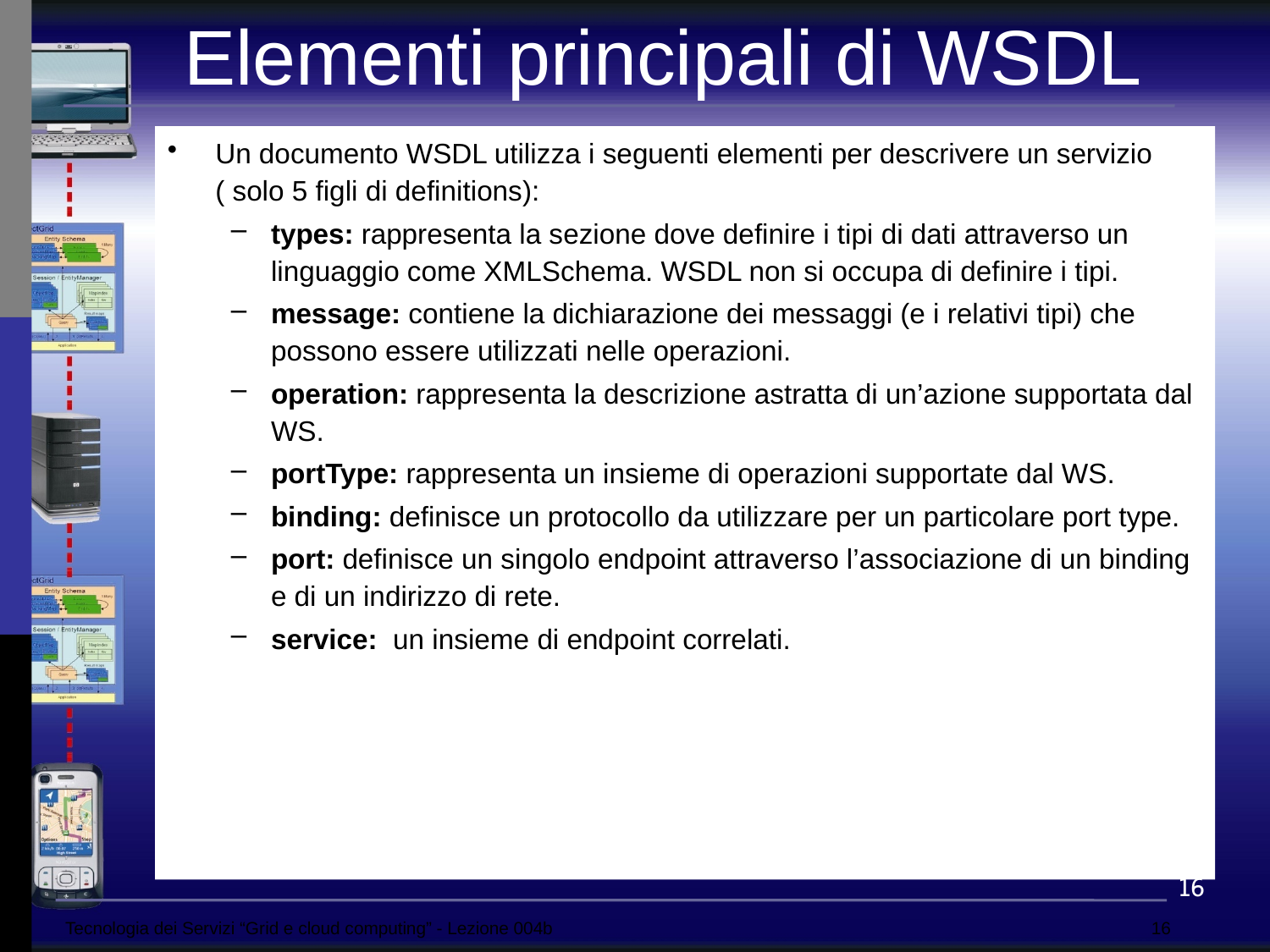

Elementi principali di WSDL
Un documento WSDL utilizza i seguenti elementi per descrivere un servizio ( solo 5 figli di definitions):
types: rappresenta la sezione dove definire i tipi di dati attraverso un linguaggio come XMLSchema. WSDL non si occupa di definire i tipi.
message: contiene la dichiarazione dei messaggi (e i relativi tipi) che possono essere utilizzati nelle operazioni.
operation: rappresenta la descrizione astratta di un’azione supportata dal WS.
portType: rappresenta un insieme di operazioni supportate dal WS.
binding: definisce un protocollo da utilizzare per un particolare port type.
port: definisce un singolo endpoint attraverso l’associazione di un binding e di un indirizzo di rete.
service:  un insieme di endpoint correlati.